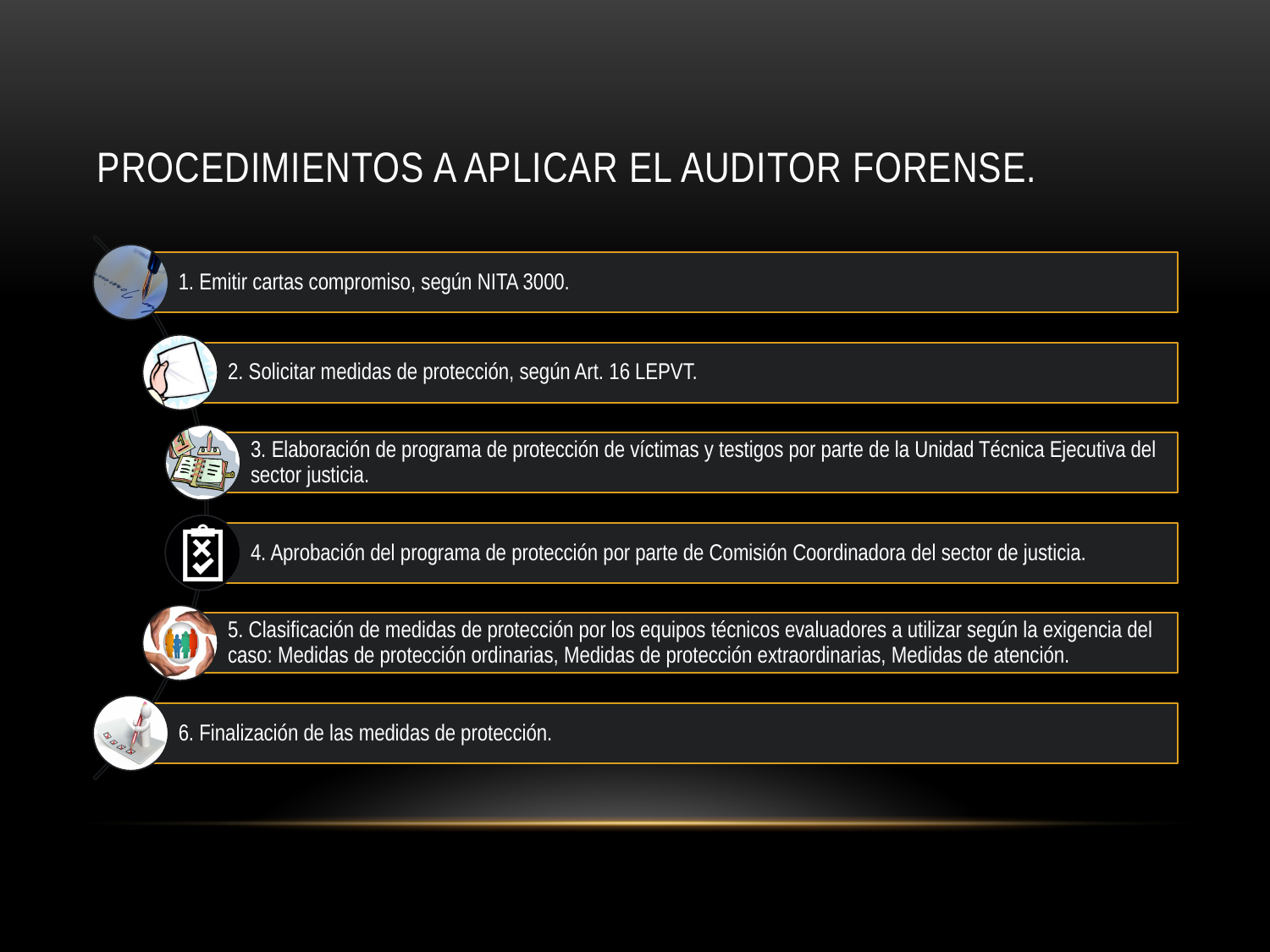

# Procedimientos a aplicar el auditor forense.
1. Emitir cartas compromiso, según NITA 3000.
2. Solicitar medidas de protección, según Art. 16 LEPVT.
3. Elaboración de programa de protección de víctimas y testigos por parte de la Unidad Técnica Ejecutiva del sector justicia.
4. Aprobación del programa de protección por parte de Comisión Coordinadora del sector de justicia.
5. Clasificación de medidas de protección por los equipos técnicos evaluadores a utilizar según la exigencia del caso: Medidas de protección ordinarias, Medidas de protección extraordinarias, Medidas de atención.
6. Finalización de las medidas de protección.